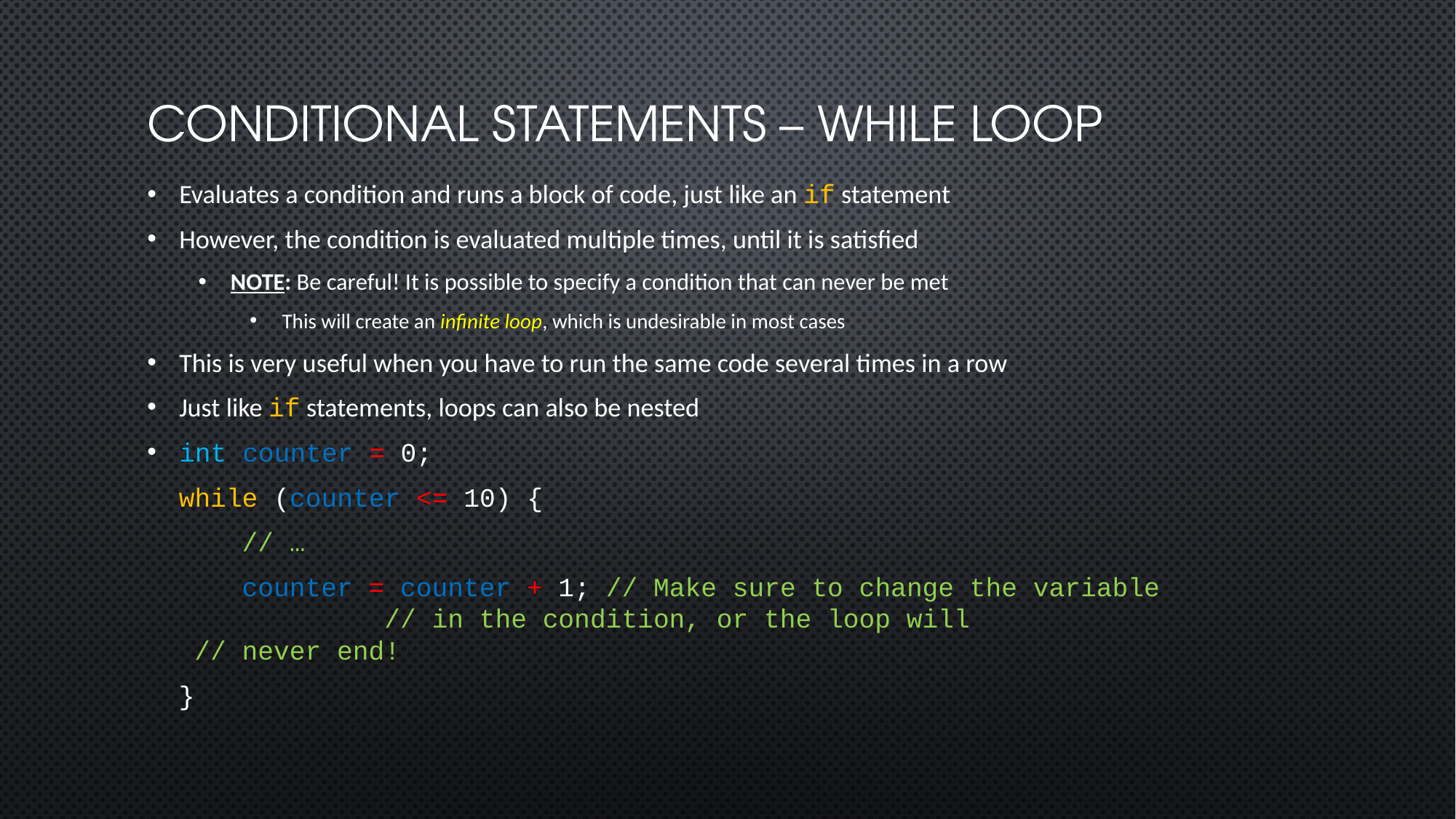

# Conditional Statements – while Loop
Evaluates a condition and runs a block of code, just like an if statement
However, the condition is evaluated multiple times, until it is satisfied
NOTE: Be careful! It is possible to specify a condition that can never be met
This will create an infinite loop, which is undesirable in most cases
This is very useful when you have to run the same code several times in a row
Just like if statements, loops can also be nested
int counter = 0;
  while (counter <= 10) {
 		// …
		counter = counter + 1; // Make sure to change the variable 			                       // in the condition, or the loop will 		                       // never end!
  }